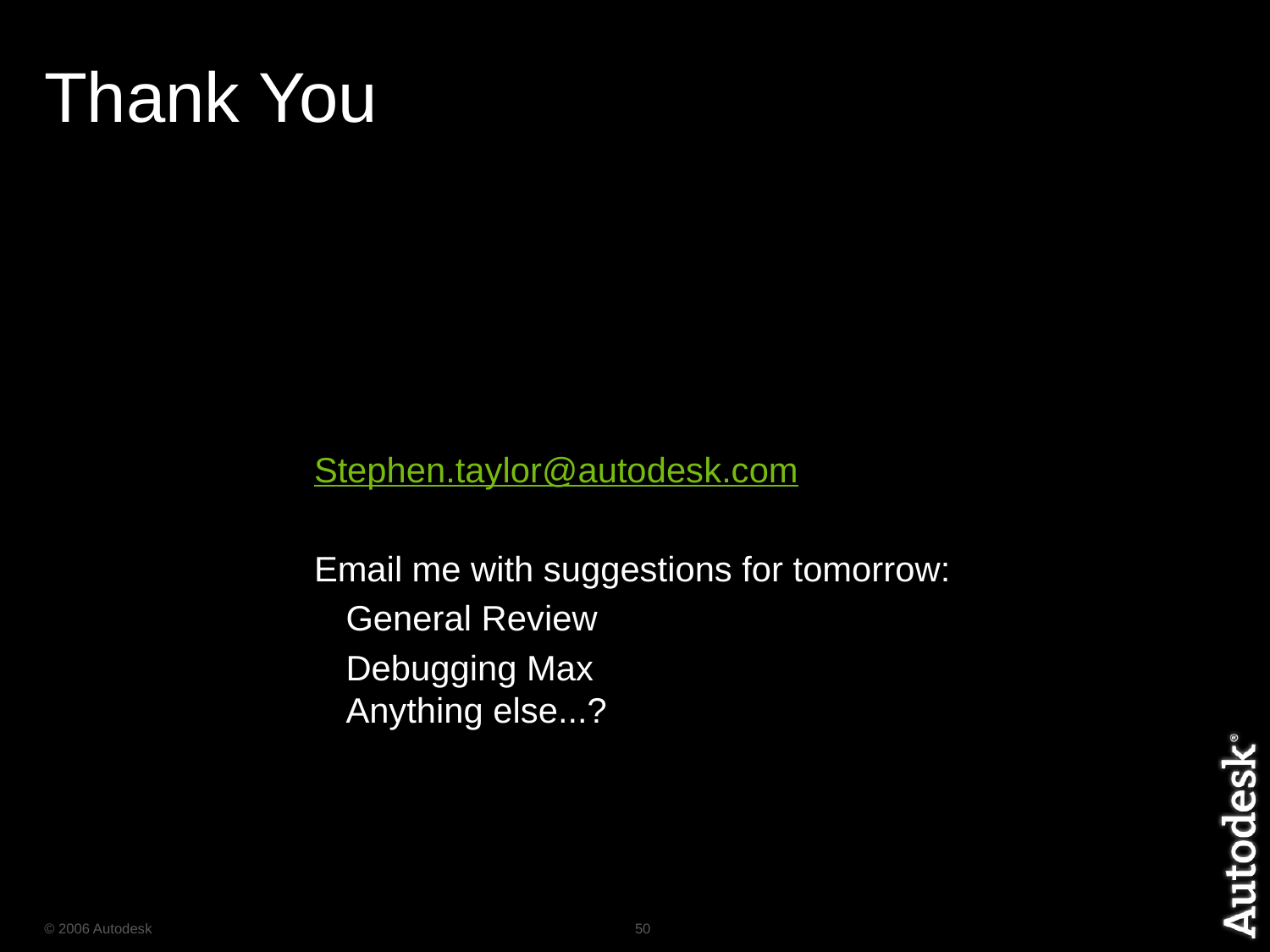

# Thank You

Stephen.taylor@autodesk.com

Email me with suggestions for tomorrow:
	General Review
	Debugging Max
Anything else...?